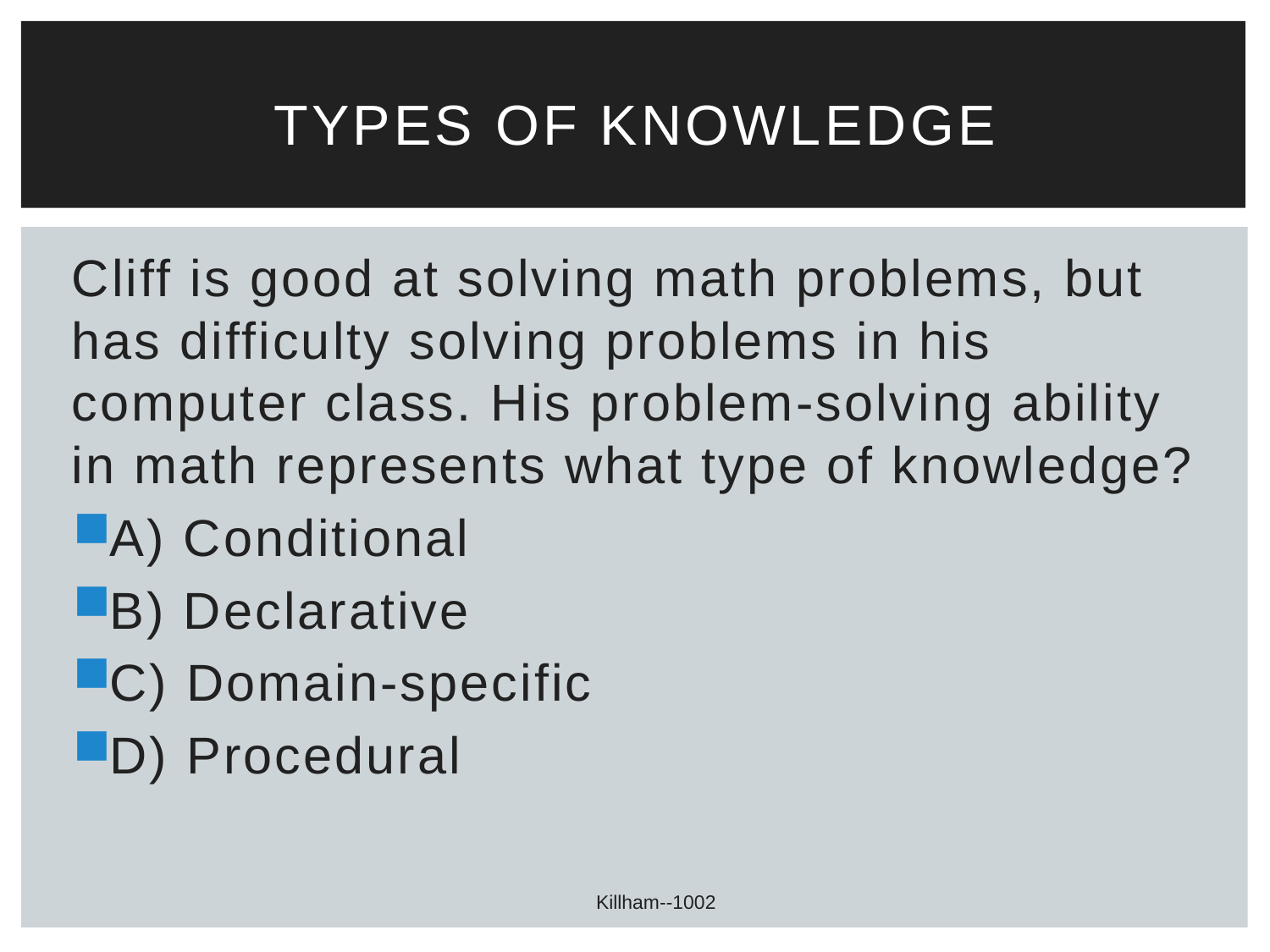

# Types of Knowledge
Cliff is good at solving math problems, but has difficulty solving problems in his computer class. His problem-solving ability in math represents what type of knowledge?
A) Conditional
B) Declarative
C) Domain-specific
D) Procedural

Killham--1002